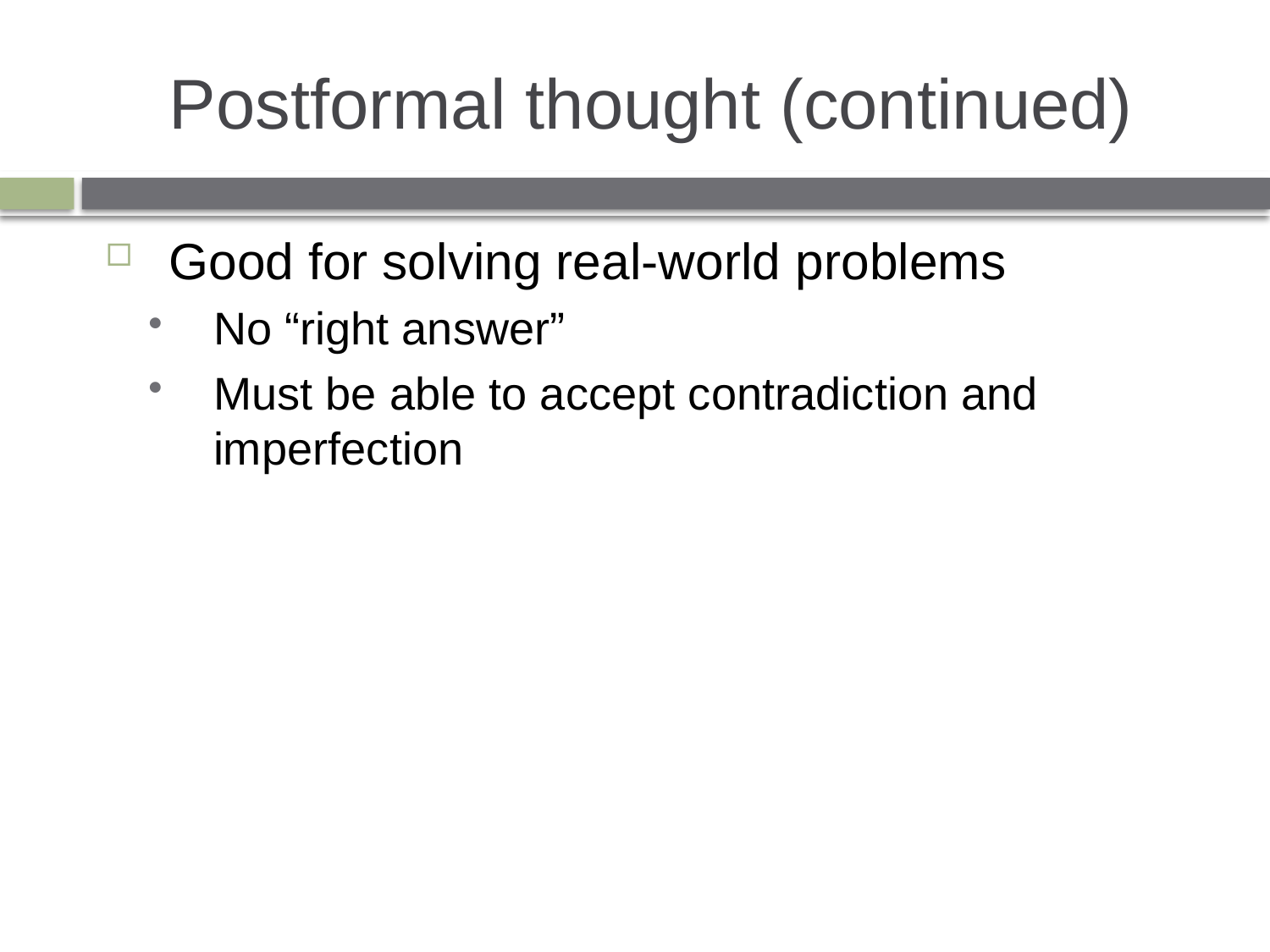

# Postformal thought (continued)
Good for solving real-world problems
No “right answer”
Must be able to accept contradiction and imperfection